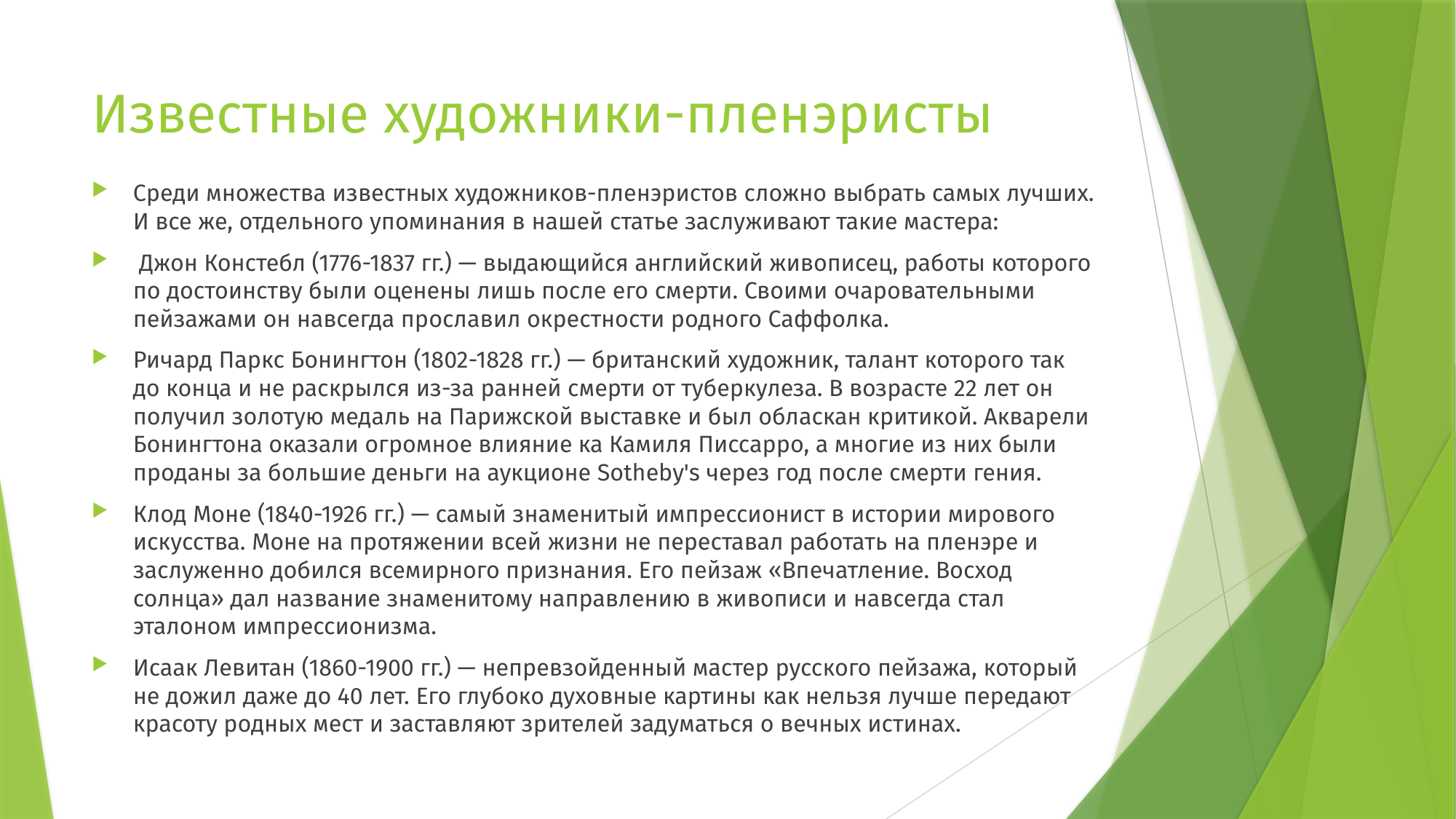

# Известные художники-пленэристы
Среди множества известных художников-пленэристов сложно выбрать самых лучших. И все же, отдельного упоминания в нашей статье заслуживают такие мастера:
 Джон Констебл (1776-1837 гг.) — выдающийся английский живописец, работы которого по достоинству были оценены лишь после его смерти. Своими очаровательными пейзажами он навсегда прославил окрестности родного Саффолка.
Ричард Паркс Бонингтон (1802-1828 гг.) — британский художник, талант которого так до конца и не раскрылся из-за ранней смерти от туберкулеза. В возрасте 22 лет он получил золотую медаль на Парижской выставке и был обласкан критикой. Акварели Бонингтона оказали огромное влияние ка Камиля Писсарро, а многие из них были проданы за большие деньги на аукционе Sotheby's через год после смерти гения.
Клод Моне (1840-1926 гг.) — самый знаменитый импрессионист в истории мирового искусства. Моне на протяжении всей жизни не переставал работать на пленэре и заслуженно добился всемирного признания. Его пейзаж «Впечатление. Восход солнца» дал название знаменитому направлению в живописи и навсегда стал эталоном импрессионизма.
Исаак Левитан (1860-1900 гг.) — непревзойденный мастер русского пейзажа, который не дожил даже до 40 лет. Его глубоко духовные картины как нельзя лучше передают красоту родных мест и заставляют зрителей задуматься о вечных истинах.